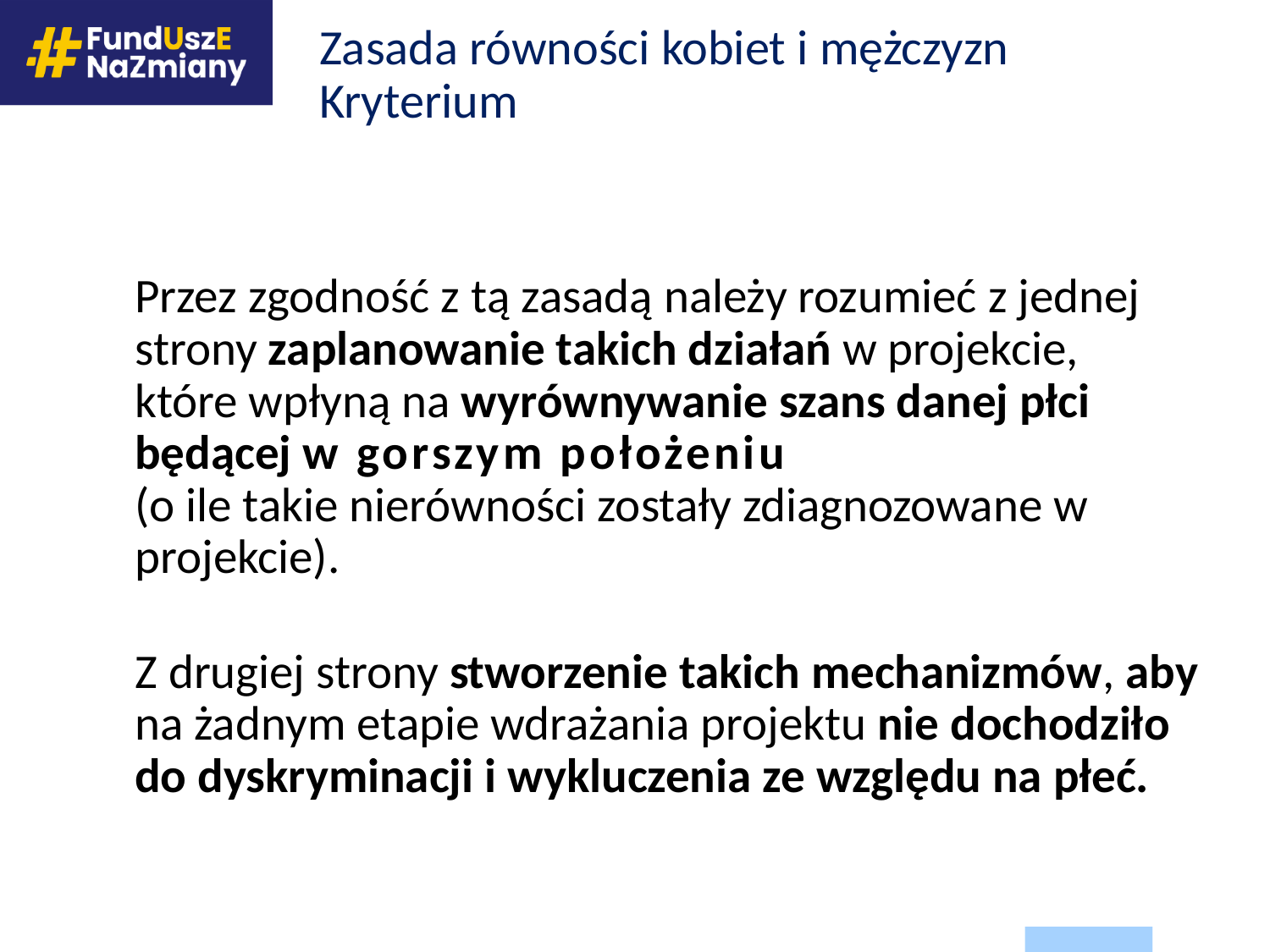

# Zasada równości kobiet i mężczyzn Kryterium
Przez zgodność z tą zasadą należy rozumieć z jednej strony zaplanowanie takich działań w projekcie,
które wpłyną na wyrównywanie szans danej płci
będącej w gorszym położeniu
(o ile takie nierówności zostały zdiagnozowane w projekcie).
Z drugiej strony stworzenie takich mechanizmów, aby na żadnym etapie wdrażania projektu nie dochodziło do dyskryminacji i wykluczenia ze względu na płeć.